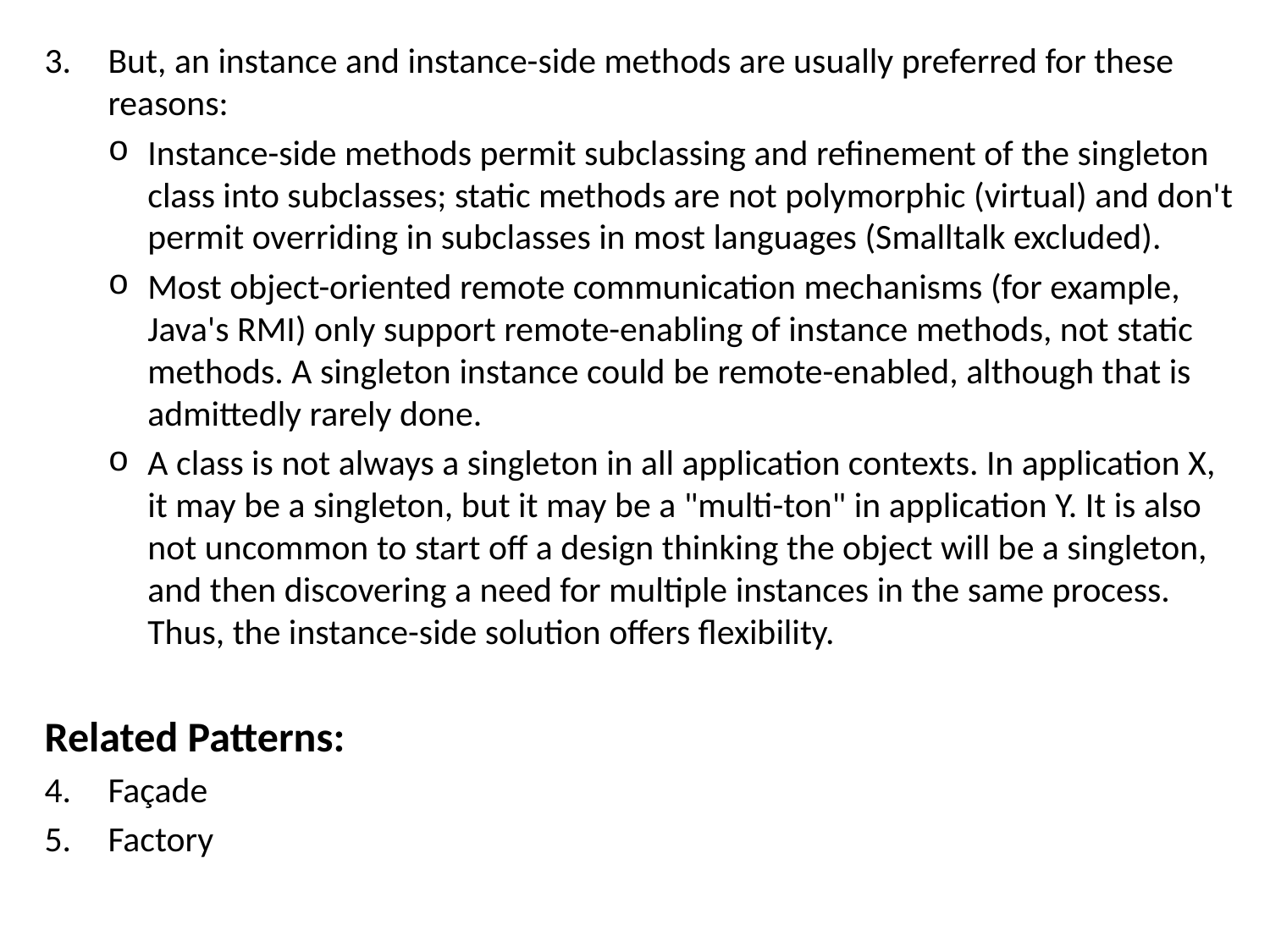

But, an instance and instance-side methods are usually preferred for these reasons:
Instance-side methods permit subclassing and refinement of the singleton class into subclasses; static methods are not polymorphic (virtual) and don't permit overriding in subclasses in most languages (Smalltalk excluded).
Most object-oriented remote communication mechanisms (for example, Java's RMI) only support remote-enabling of instance methods, not static methods. A singleton instance could be remote-enabled, although that is admittedly rarely done.
A class is not always a singleton in all application contexts. In application X, it may be a singleton, but it may be a "multi-ton" in application Y. It is also not uncommon to start off a design thinking the object will be a singleton, and then discovering a need for multiple instances in the same process. Thus, the instance-side solution offers flexibility.

Related Patterns:
Façade
Factory